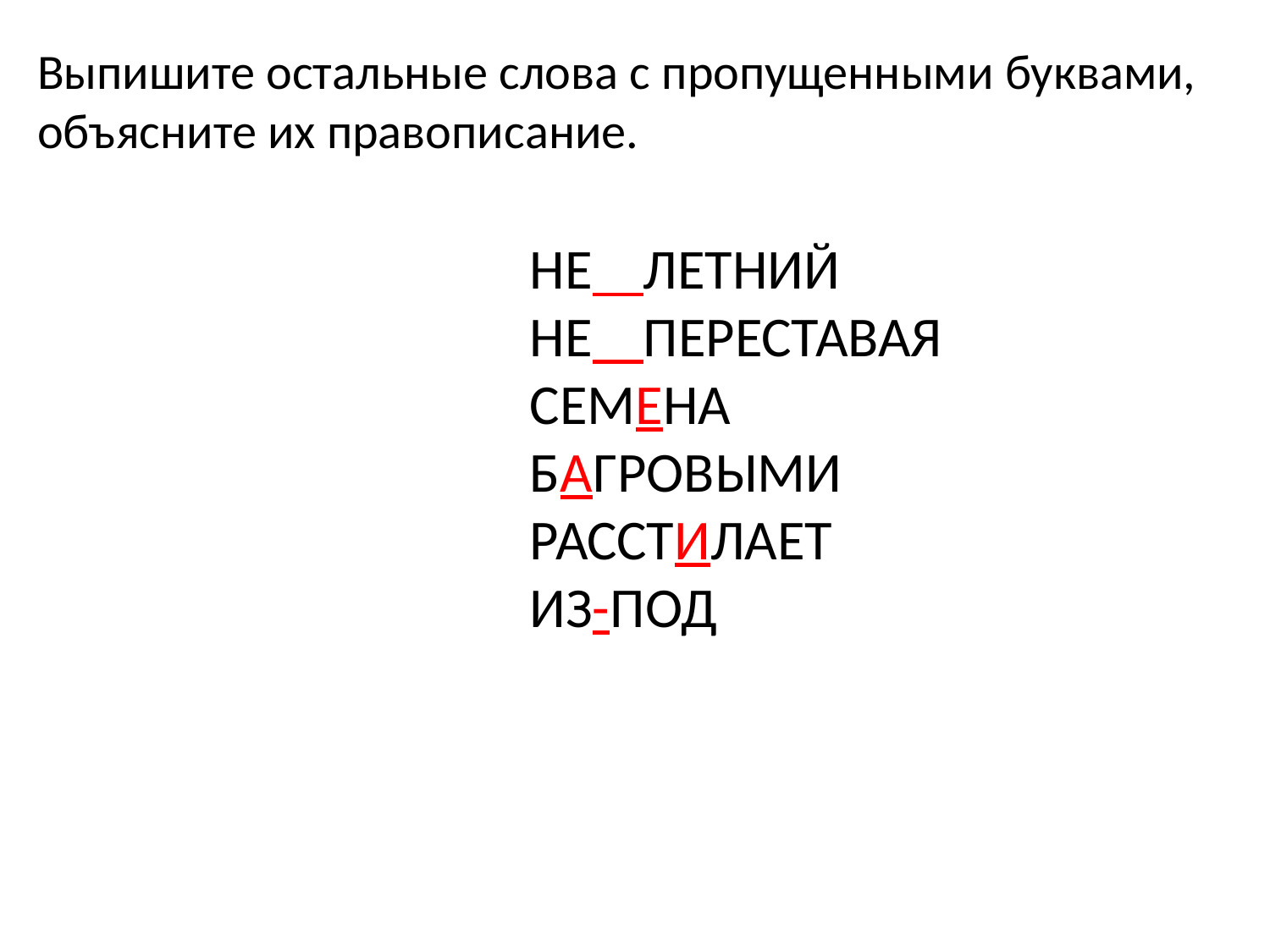

Выпишите остальные слова с пропущенными буквами, объясните их правописание.
НЕ    ЛЕТНИЙ
НЕ    ПЕРЕСТАВАЯ
СЕМЕНА
БАГРОВЫМИ
РАССТИЛАЕТ
ИЗ-ПОД